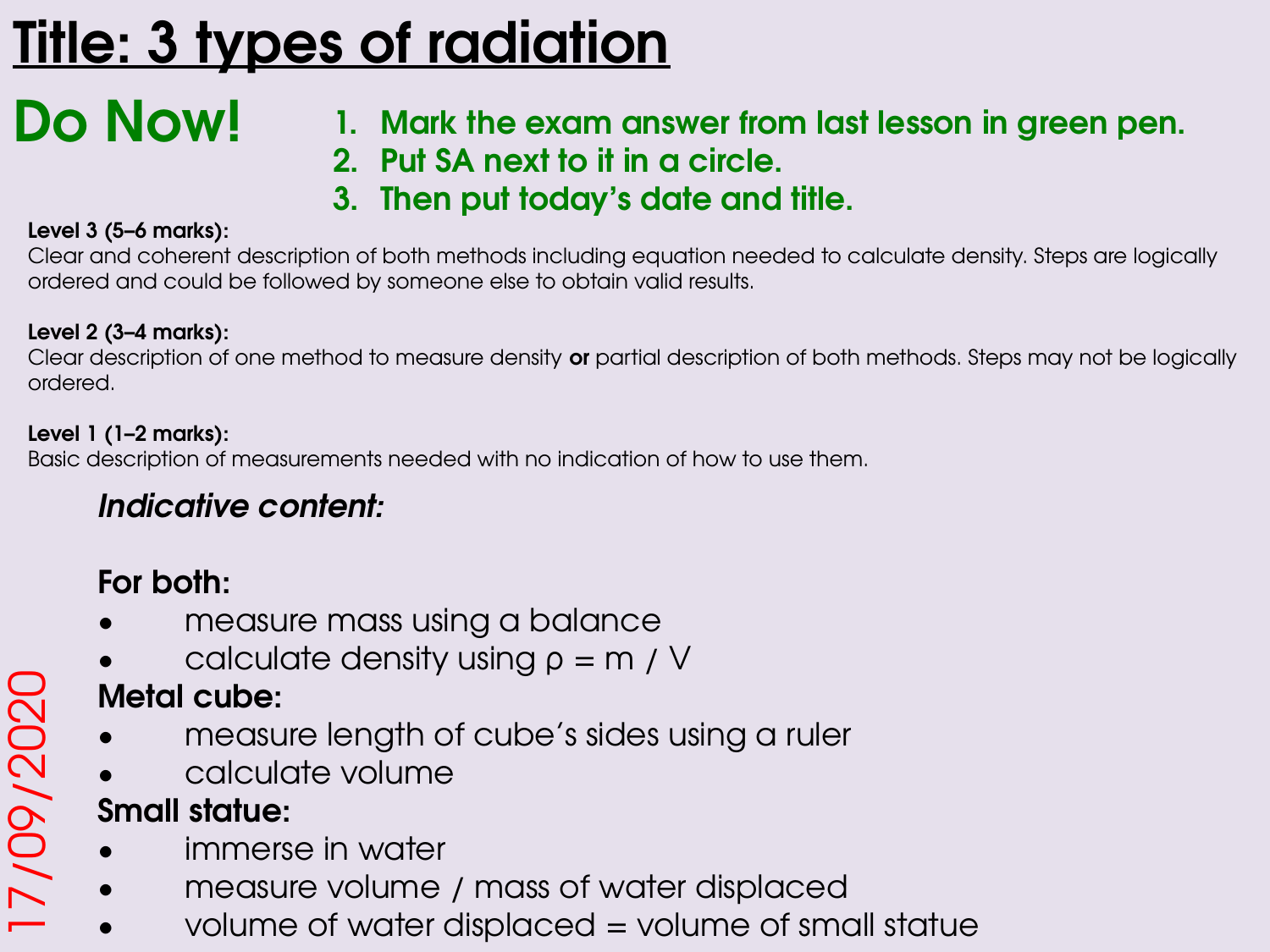

Title: 3 types of radiation
Do Now!

Mark the exam answer from last lesson in green pen.
Put SA next to it in a circle.
Then put today’s date and title.
Level 3 (5–6 marks):
Clear and coherent description of both methods including equation needed to calculate density. Steps are logically ordered and could be followed by someone else to obtain valid results.

Level 2 (3–4 marks):
Clear description of one method to measure density or partial description of both methods. Steps may not be logically ordered.

Level 1 (1–2 marks):
Basic description of measurements needed with no indication of how to use them.
Indicative content:

For both:
•        measure mass using a balance
•        calculate density using ρ = m / V
Metal cube:
•        measure length of cube’s sides using a ruler
•        calculate volume
Small statue:
•        immerse in water
•        measure volume / mass of water displaced
•        volume of water displaced = volume of small statue

17/09/2020